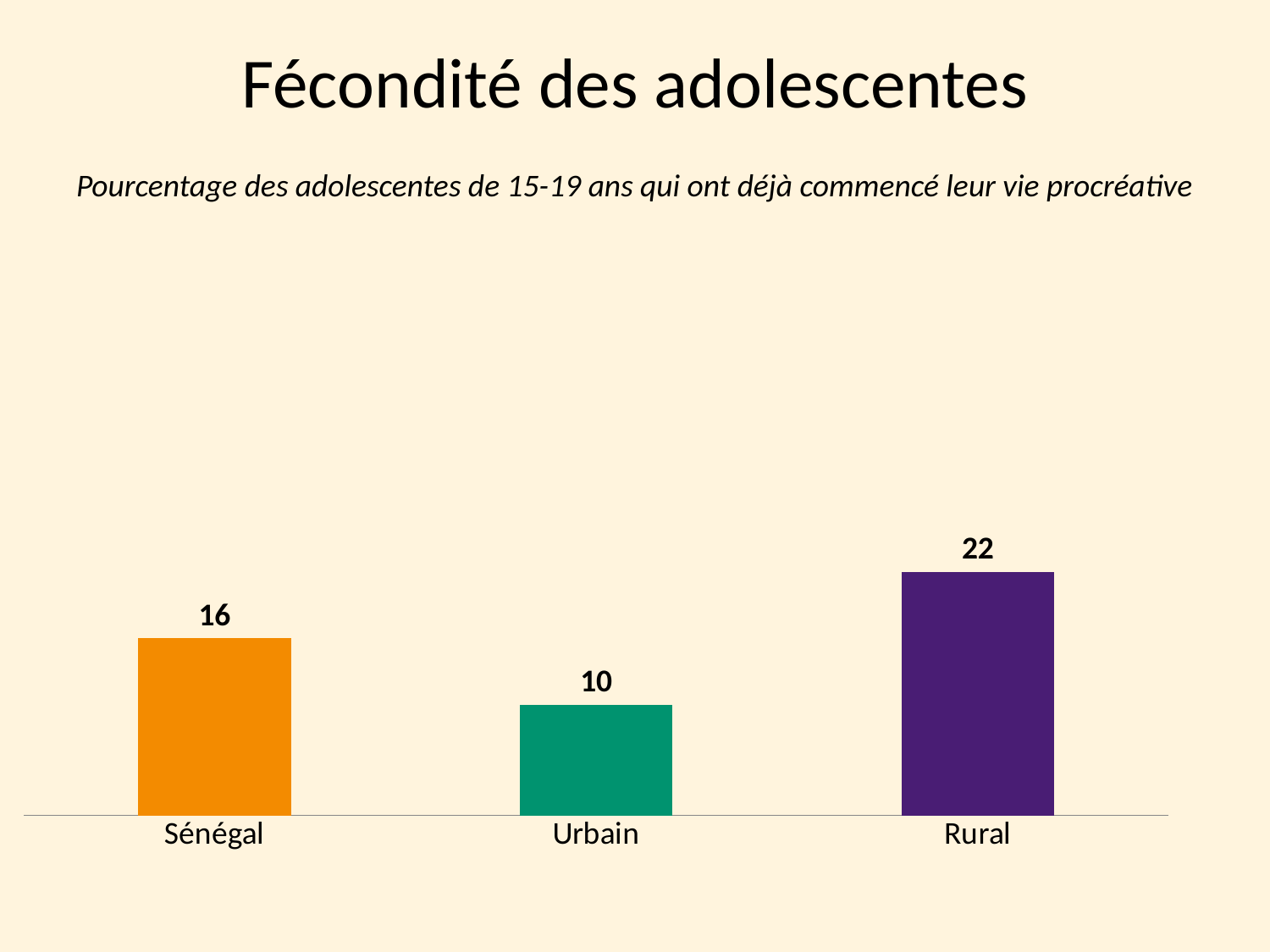

Fécondité des adolescentes
Pourcentage des adolescentes de 15-19 ans qui ont déjà commencé leur vie procréative

### Chart

| Category | Series 1 |
|---|---|
| Sénégal | 16.0 |
| Urbain | 10.0 |
| Rural | 22.0 |